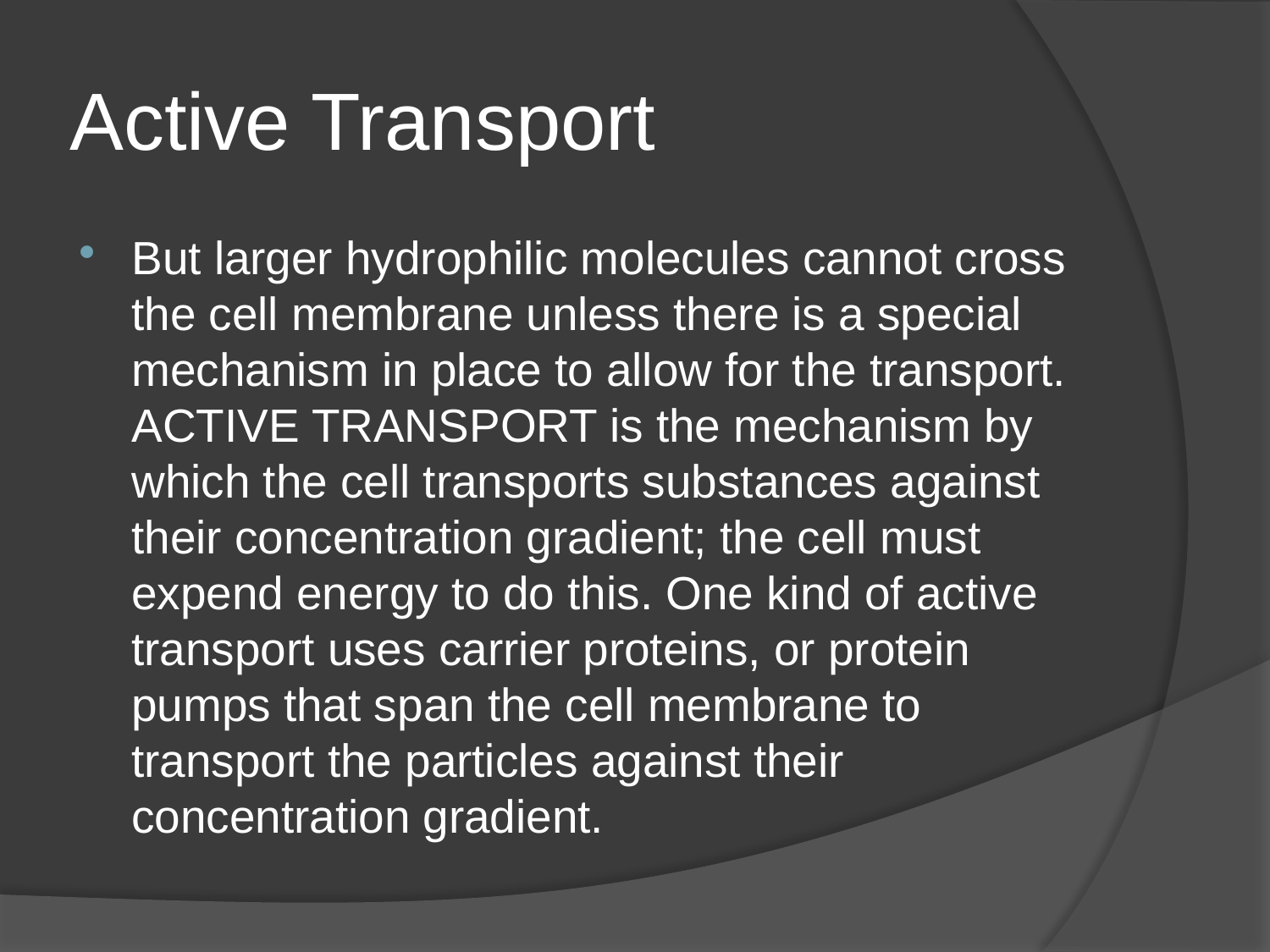

# Active Transport
But larger hydrophilic molecules cannot cross the cell membrane unless there is a special mechanism in place to allow for the transport. ACTIVE TRANSPORT is the mechanism by which the cell transports substances against their concentration gradient; the cell must expend energy to do this. One kind of active transport uses carrier proteins, or protein pumps that span the cell membrane to transport the particles against their concentration gradient.